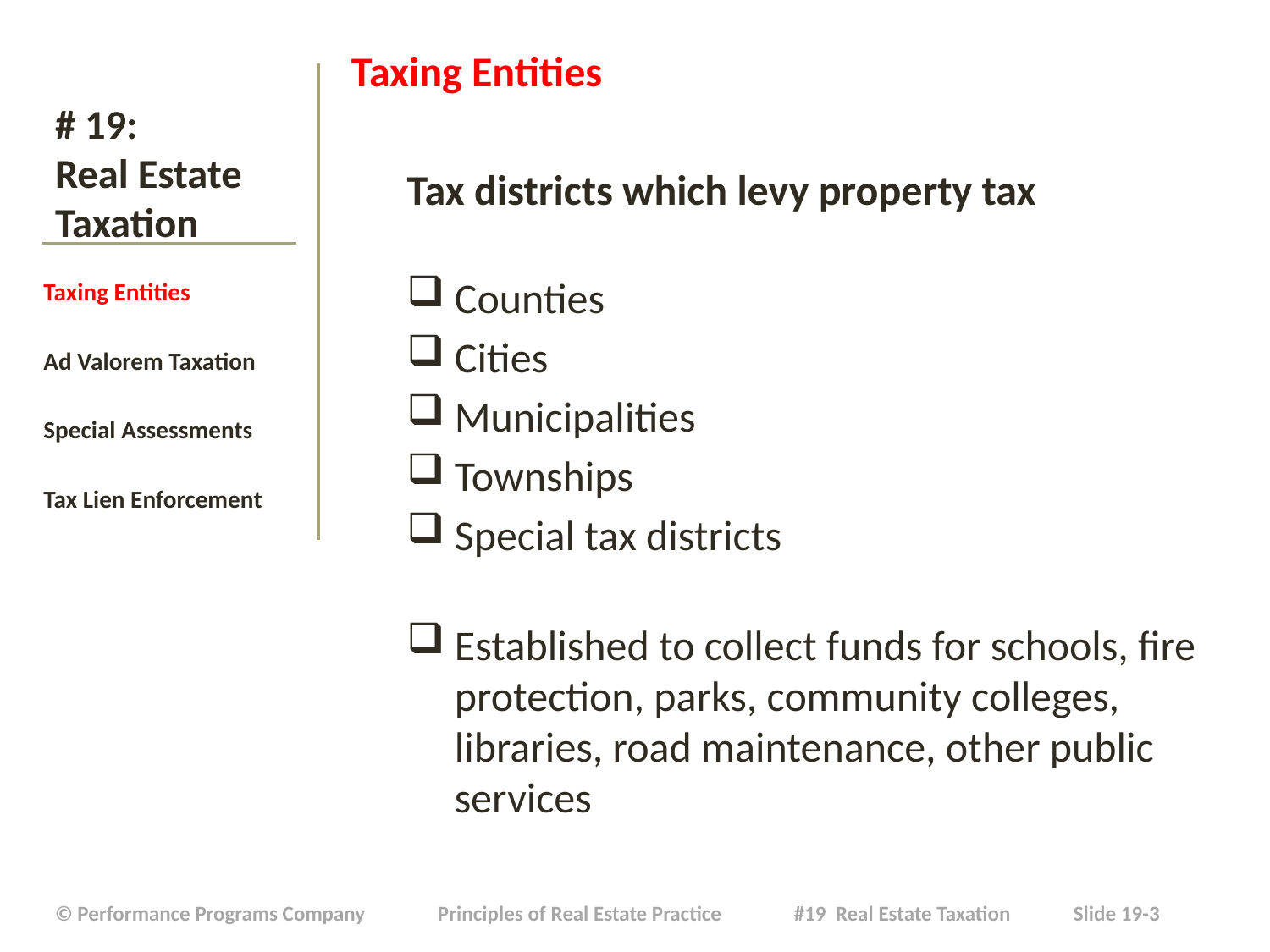

Taxing Entities

Tax districts which levy property tax

Counties
Cities
Municipalities
Townships
Special tax districts
Established to collect funds for schools, fire protection, parks, community colleges, libraries, road maintenance, other public services
# # 19: Real Estate Taxation

Taxing Entities

Ad Valorem Taxation

Special Assessments

Tax Lien Enforcement

| © Performance Programs Company Principles of Real Estate Practice #19 Real Estate Taxation Slide 19-3 |
| --- |